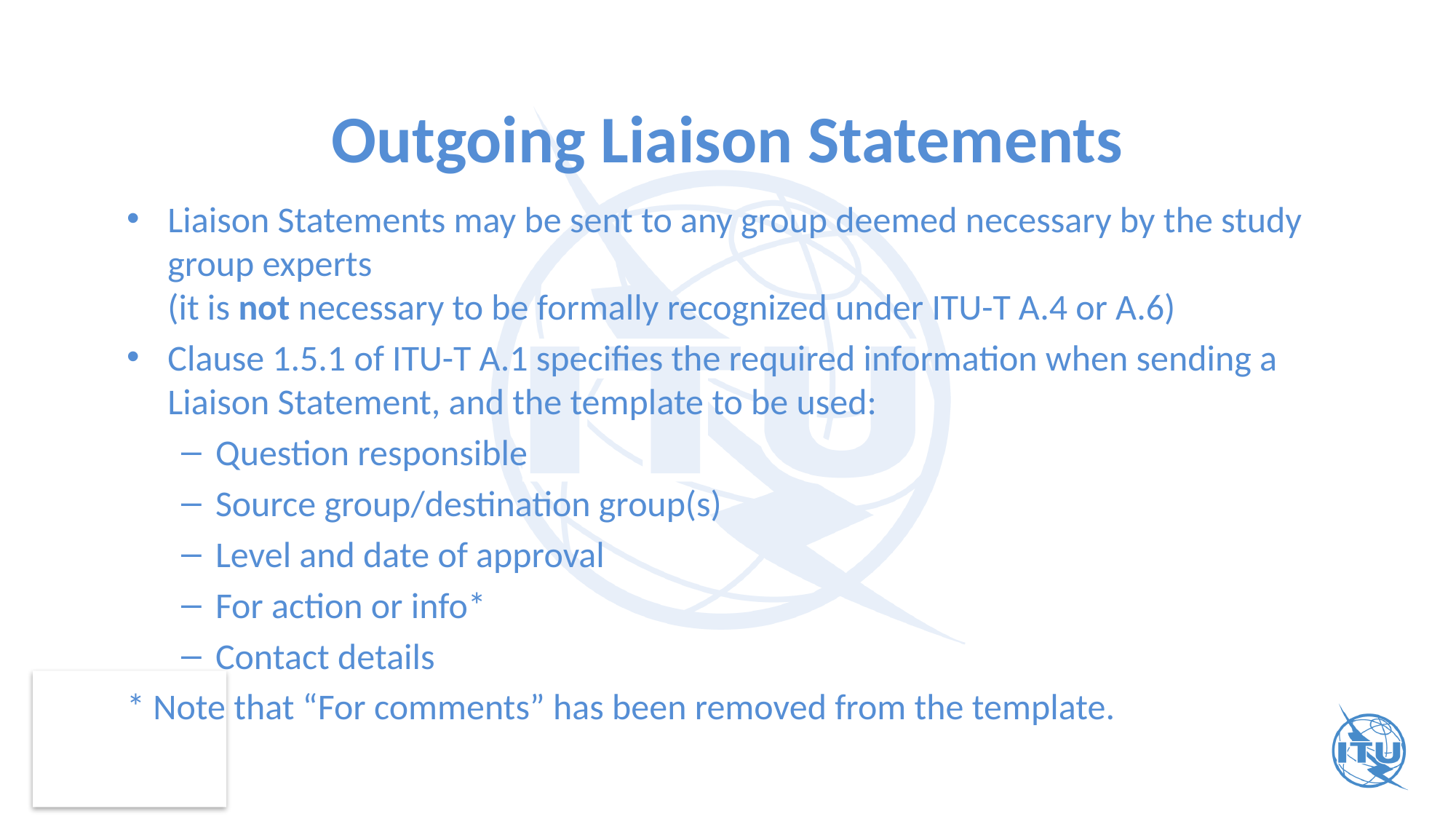

# Outgoing Liaison Statements
Liaison Statements may be sent to any group deemed necessary by the study group experts
(it is not necessary to be formally recognized under ITU-T A.4 or A.6)
Clause 1.5.1 of ITU-T A.1 specifies the required information when sending a Liaison Statement, and the template to be used:
Question responsible
Source group/destination group(s)
Level and date of approval
For action or info*
Contact details
* Note that “For comments” has been removed from the template.